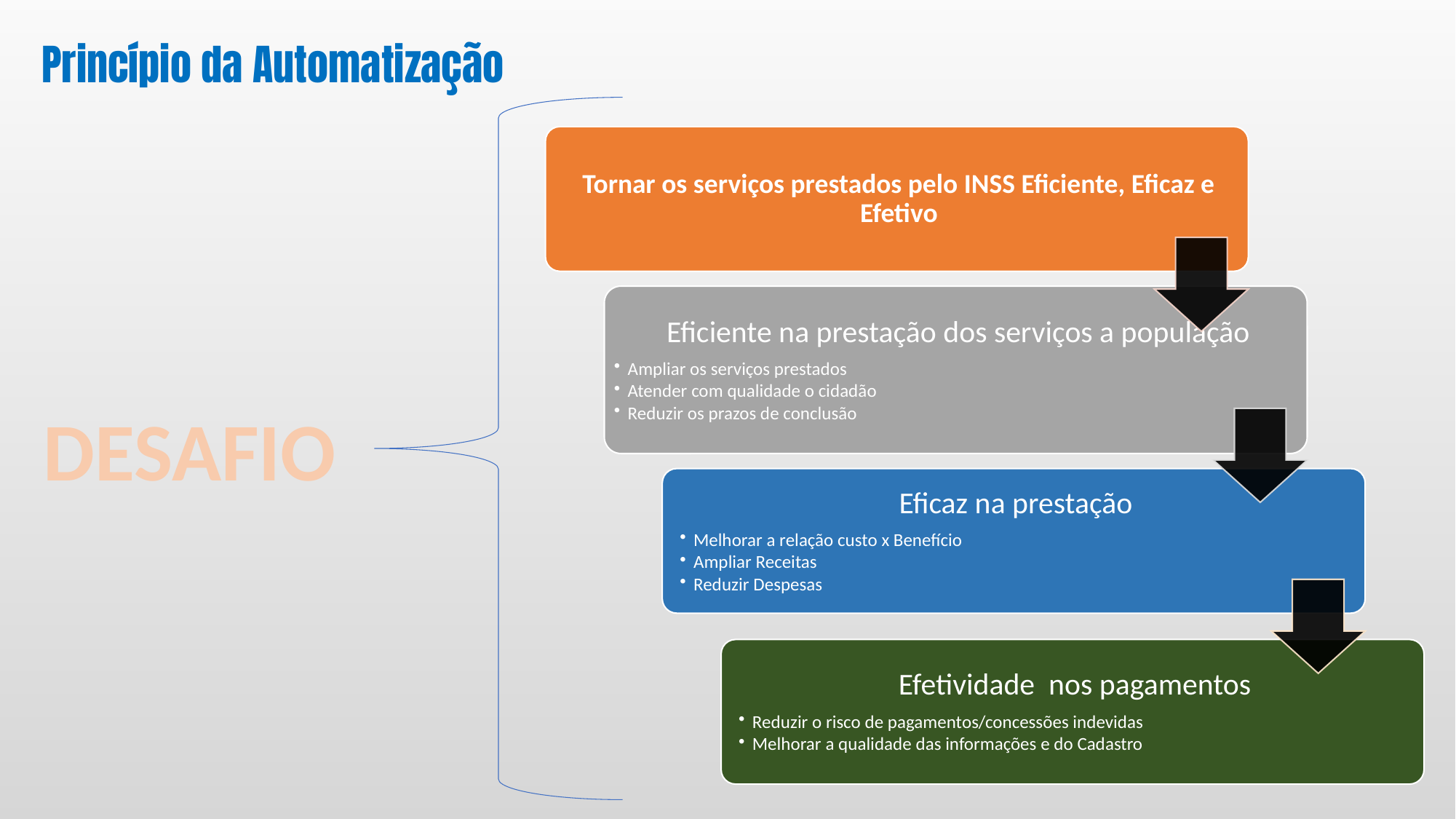

Princípio da Automatização

Tornar os serviços prestados pelo INSS Eficiente, Eficaz e Efetivo
Eficiente na prestação dos serviços a população
Ampliar os serviços prestados
Atender com qualidade o cidadão
Reduzir os prazos de conclusão
Eficaz na prestação
Melhorar a relação custo x Benefício
Ampliar Receitas
Reduzir Despesas
Efetividade  nos pagamentos
Reduzir o risco de pagamentos/concessões indevidas
Melhorar a qualidade das informações e do Cadastro

DESAFIO